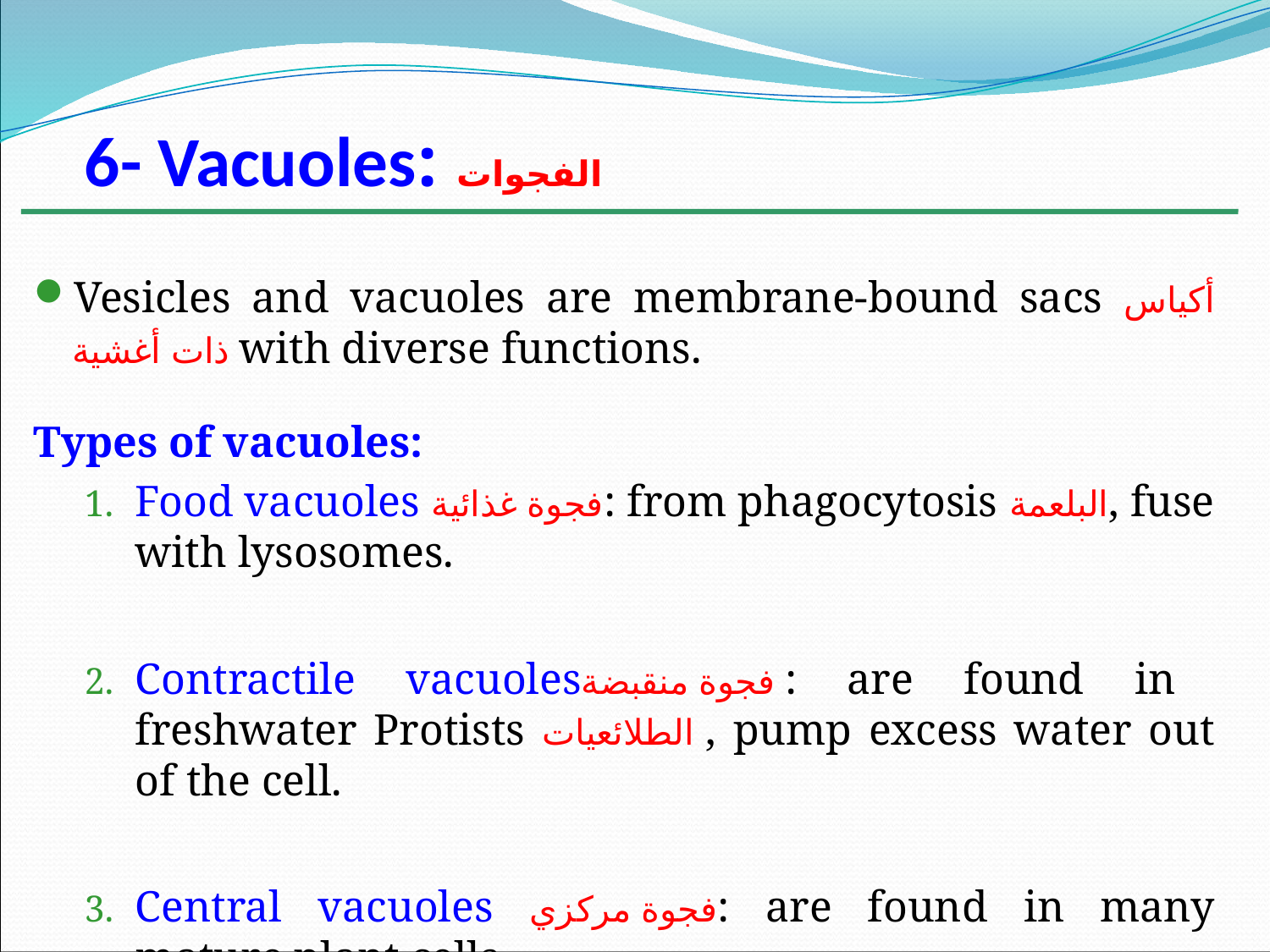

# 6- Vacuoles: الفجوات

Vesicles and vacuoles are membrane-bound sacs أكياس ذات أغشية with diverse functions.

Types of vacuoles:
Food vacuoles فجوة غذائية: from phagocytosis البلعمة, fuse with lysosomes.

Contractile vacuolesفجوة منقبضة : are found in freshwater Protists الطلائعيات , pump excess water out of the cell.

Central vacuoles فجوة مركزي: are found in many mature plant cells.